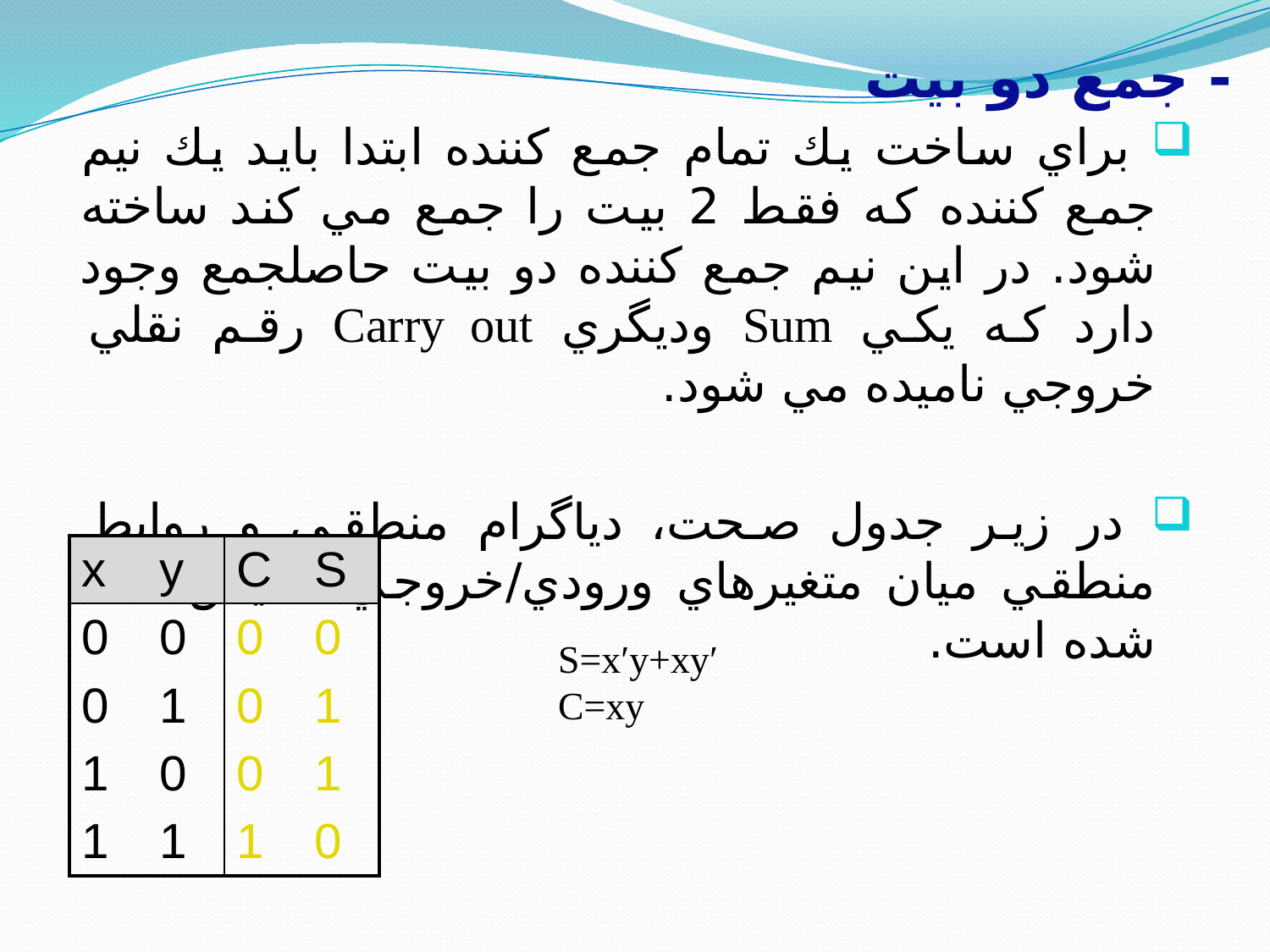

# - جمع دو بيت
 براي ساخت يك تمام جمع كننده ابتدا بايد يك نيم جمع كننده كه فقط 2 بيت را جمع مي كند ساخته شود. در اين نيم جمع كننده دو بيت حاصلجمع وجود دارد كه يكي Sum وديگري Carry out رقم نقلي خروجي ناميده مي شود.

 در زير جدول صحت، دياگرام منطقي و روابط منطقي ميان متغيرهاي ورودي/خروجي نمايش داده شده است.
| x | y | C | S |
| --- | --- | --- | --- |
| 0 | 0 | 0 | 0 |
| 0 | 1 | 0 | 1 |
| 1 | 0 | 0 | 1 |
| 1 | 1 | 1 | 0 |
S=x′y+xy′
C=xy